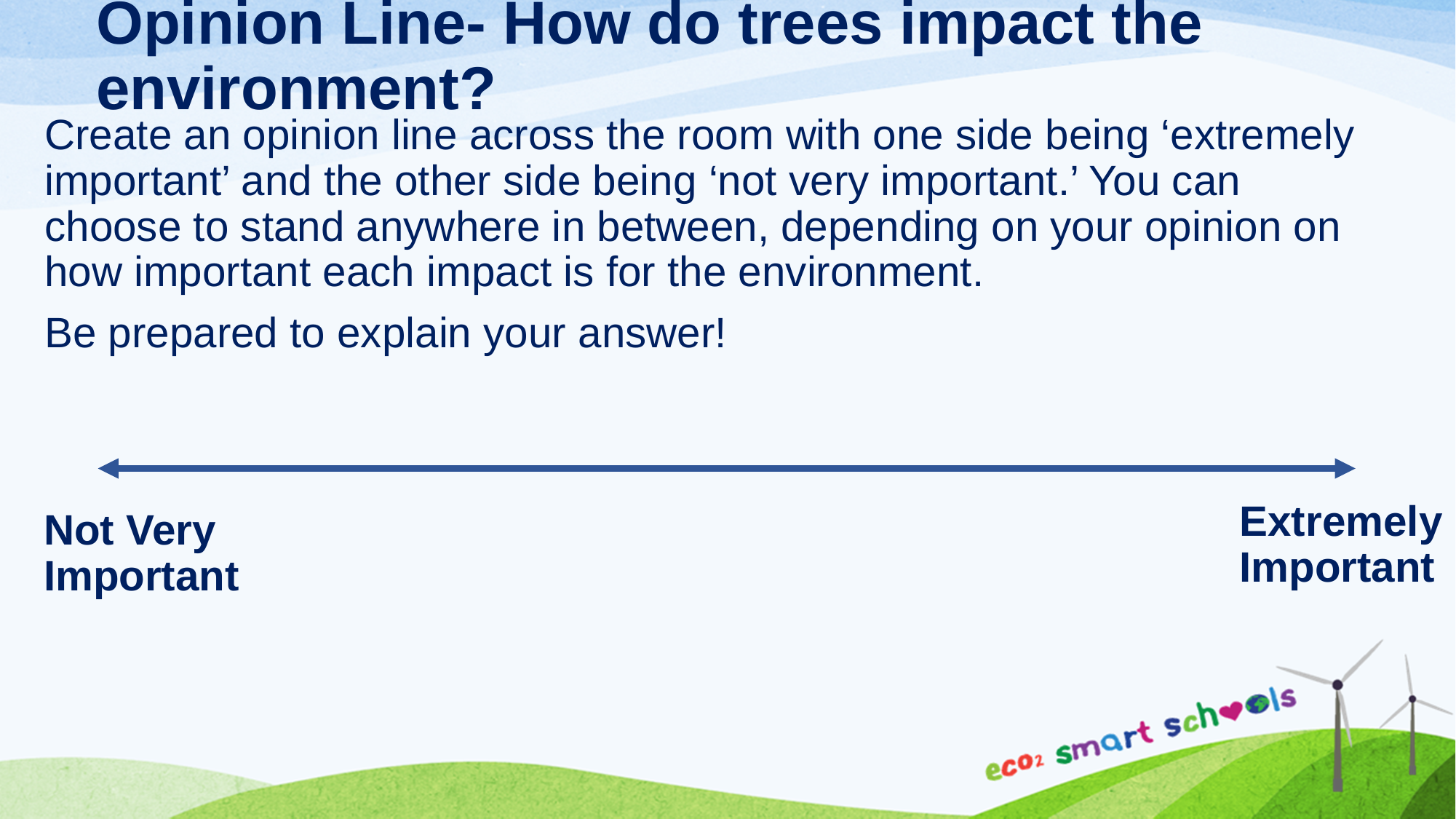

# Opinion Line- How do trees impact the environment?
Create an opinion line across the room with one side being ‘extremely important’ and the other side being ‘not very important.’ You can choose to stand anywhere in between, depending on your opinion on how important each impact is for the environment.
Be prepared to explain your answer!

Extremely Important

Not Very Important